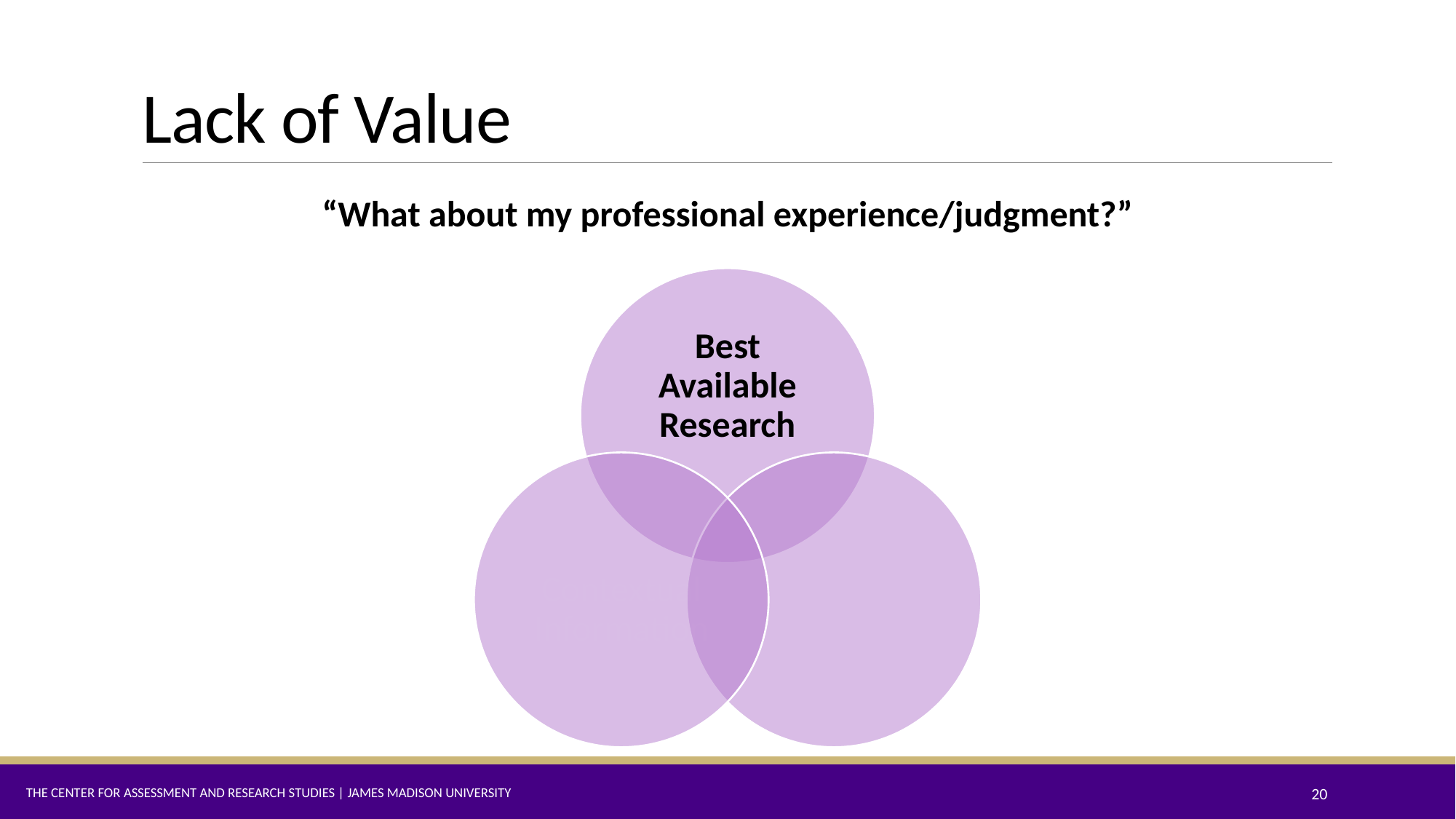

# Lack of Value
“What about my professional experience/judgment?”
Best Available Research

Contextual Information
The Center for Assessment and Research Studies | James Madison University
20